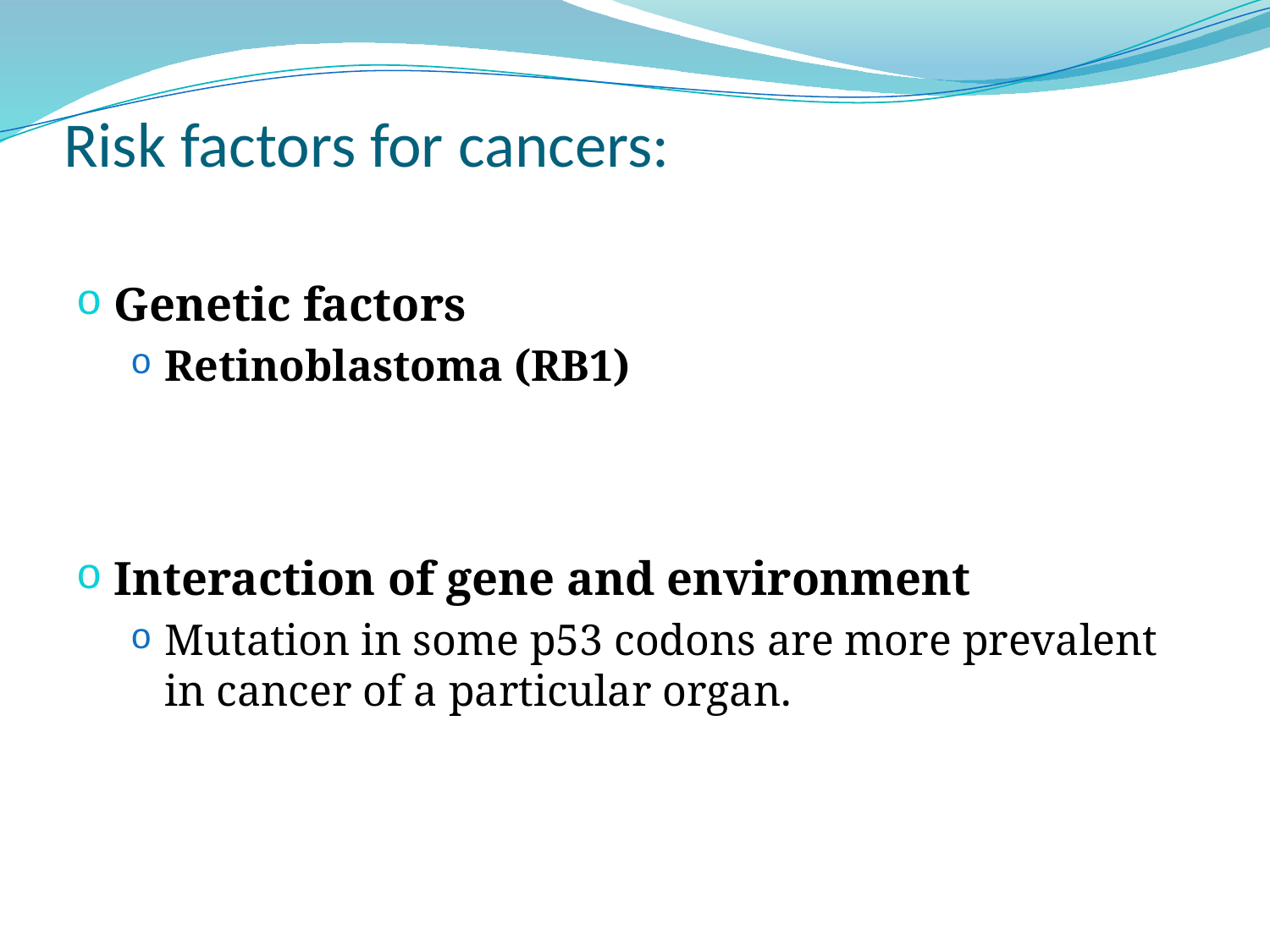

# Risk factors for cancers:
Genetic factors
Retinoblastoma (RB1)

Interaction of gene and environment
Mutation in some p53 codons are more prevalent in cancer of a particular organ.